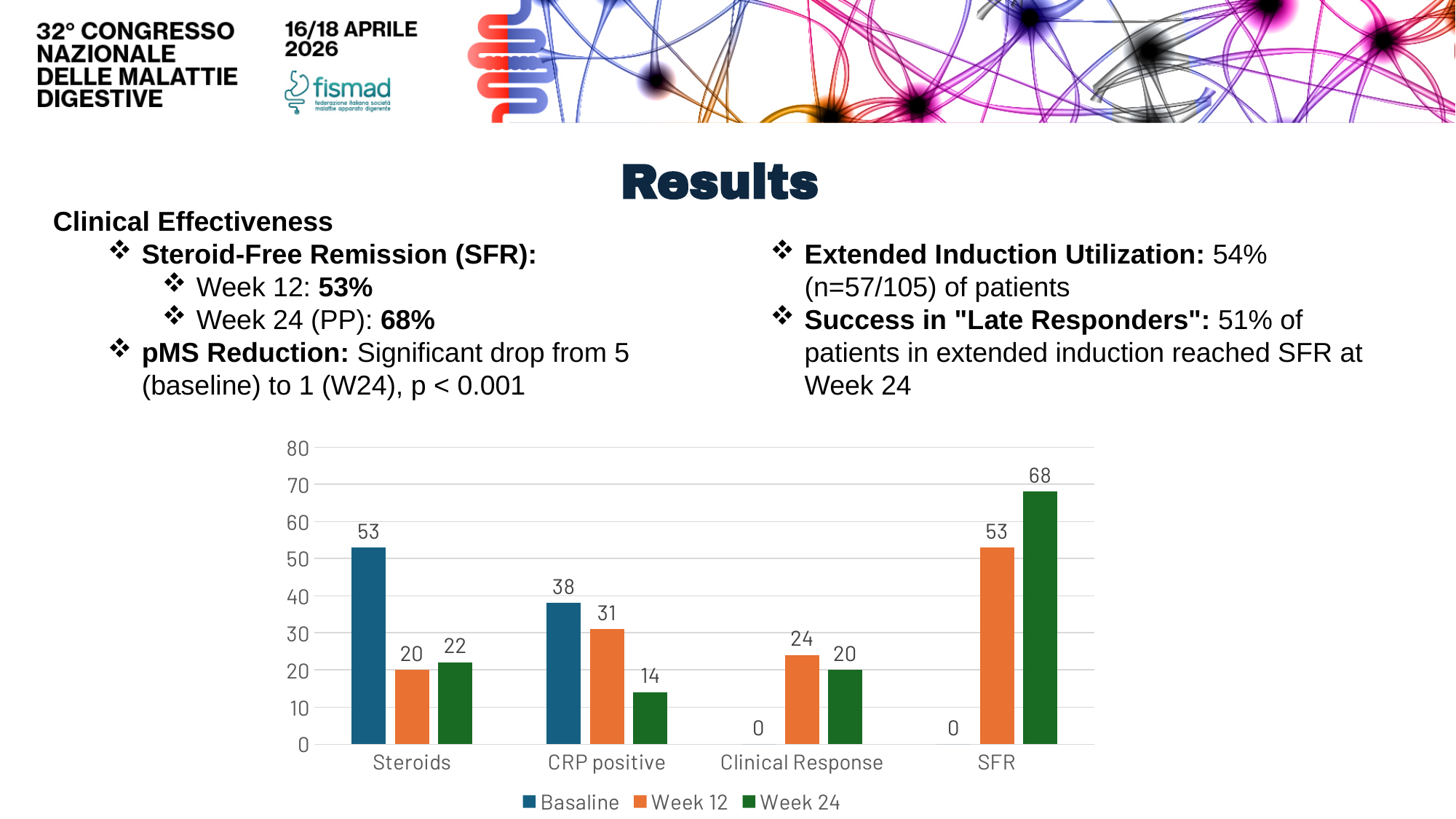

Results
Clinical Effectiveness
Steroid-Free Remission (SFR):
Week 12: 53%
Week 24 (PP): 68%
pMS Reduction: Significant drop from 5 (baseline) to 1 (W24), p < 0.001

Extended Induction Utilization: 54% (n=57/105) of patients
Success in "Late Responders": 51% of patients in extended induction reached SFR at Week 24

### Chart

| Category | Basaline | Week 12 | Week 24 |
|---|---|---|---|
| Steroids | 53.0 | 20.0 | 22.0 |
| CRP positive | 38.0 | 31.0 | 14.0 |
| Clinical Response | 0.0 | 24.0 | 20.0 |
| SFR | 0.0 | 53.0 | 68.0 |